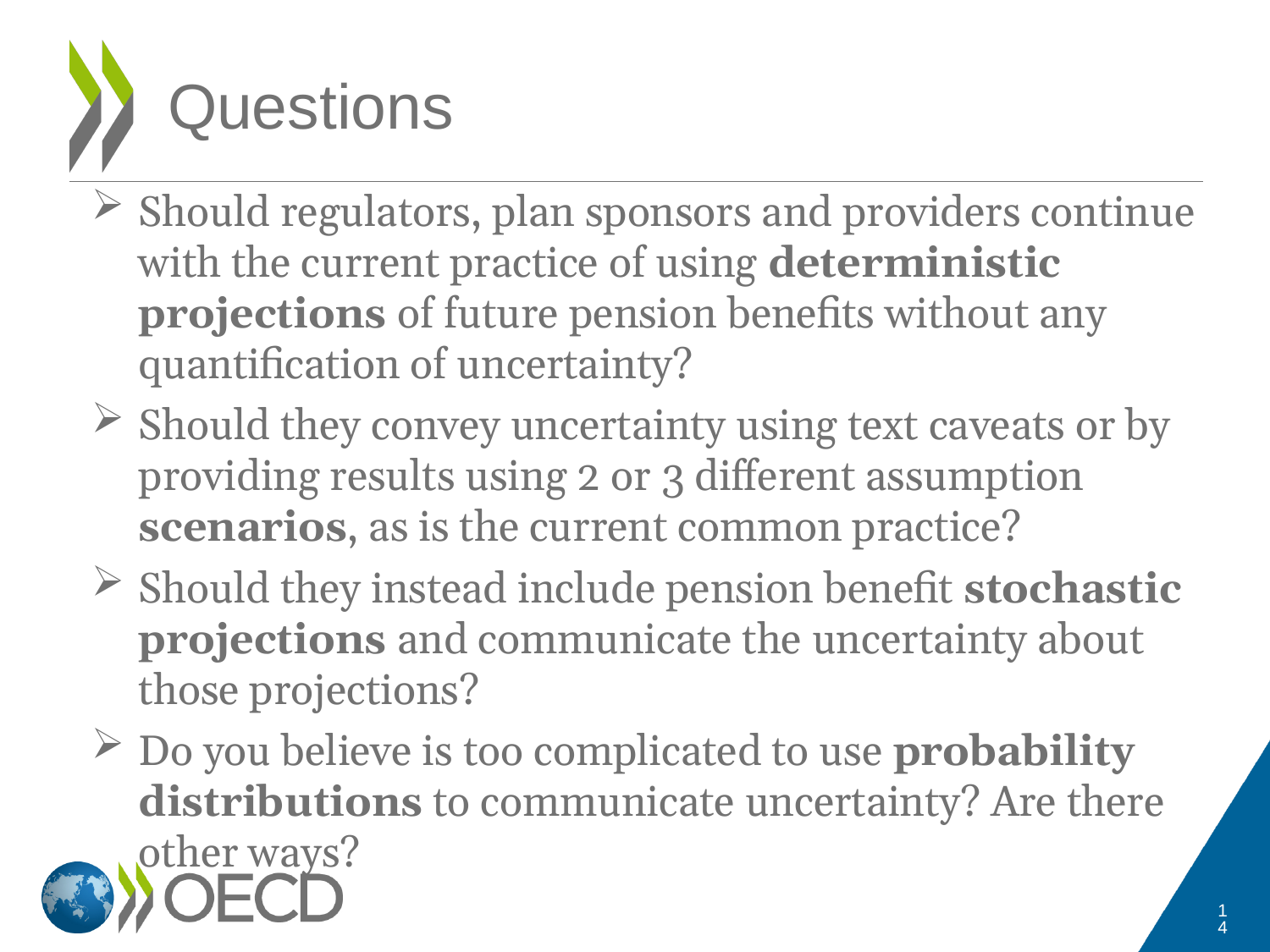

# Questions
Should regulators, plan sponsors and providers continue with the current practice of using deterministic projections of future pension benefits without any quantification of uncertainty?
Should they convey uncertainty using text caveats or by providing results using 2 or 3 different assumption scenarios, as is the current common practice?
Should they instead include pension benefit stochastic projections and communicate the uncertainty about those projections?
Do you believe is too complicated to use probability distributions to communicate uncertainty? Are there other ways?
14